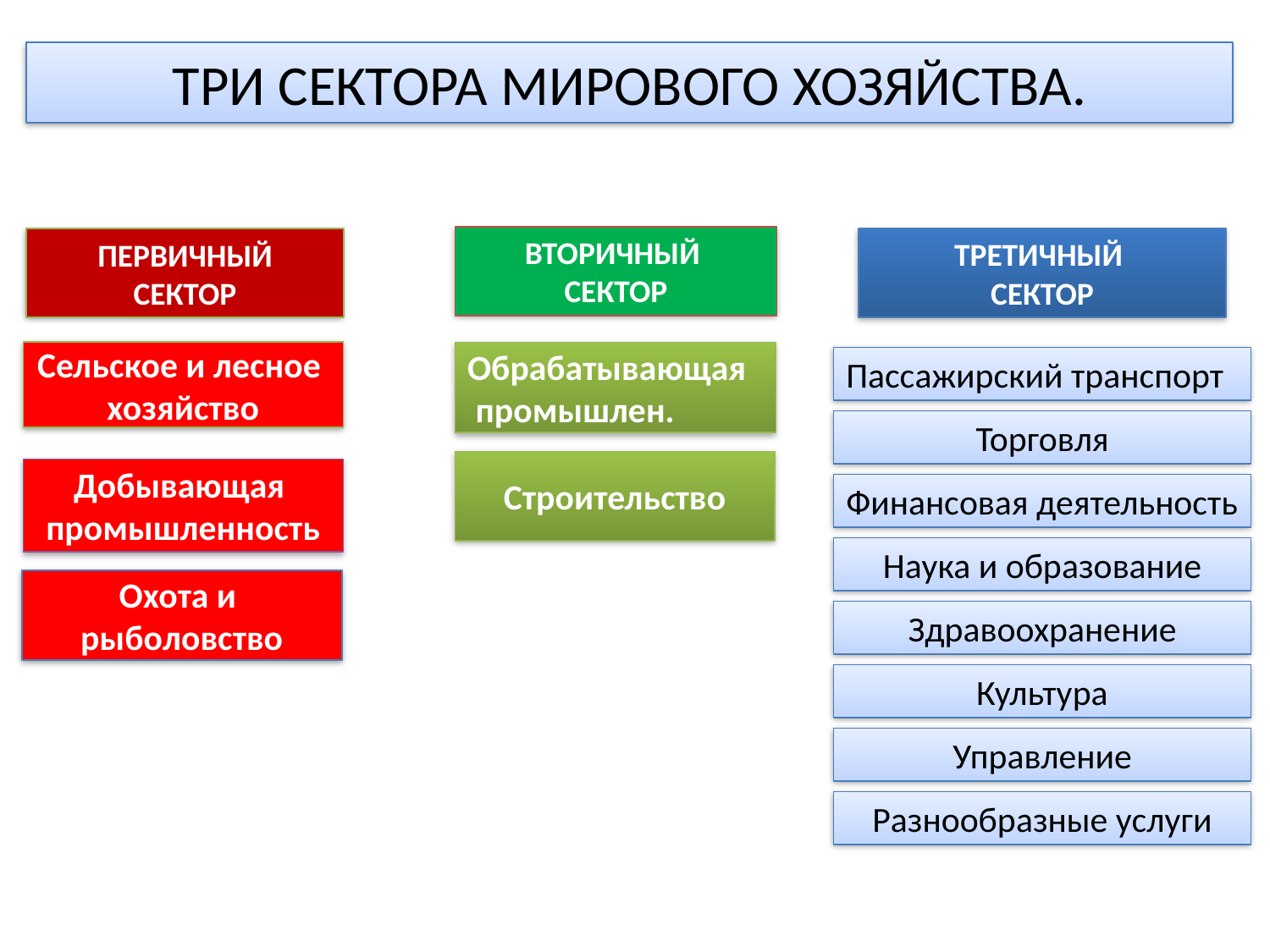

ТРИ СЕКТОРА МИРОВОГО ХОЗЯЙСТВА.
ВТОРИЧНЫЙ
СЕКТОР
ТРЕТИЧНЫЙ
СЕКТОР
ПЕРВИЧНЫЙ
СЕКТОР
Сельское и лесное
хозяйство
Обрабатывающая
 промышлен.
Пассажирский транспорт
Торговля
Строительство
Добывающая
промышленность
Финансовая деятельность
Наука и образование
Охота и
рыболовство
Здравоохранение
Культура
Управление
Разнообразные услуги